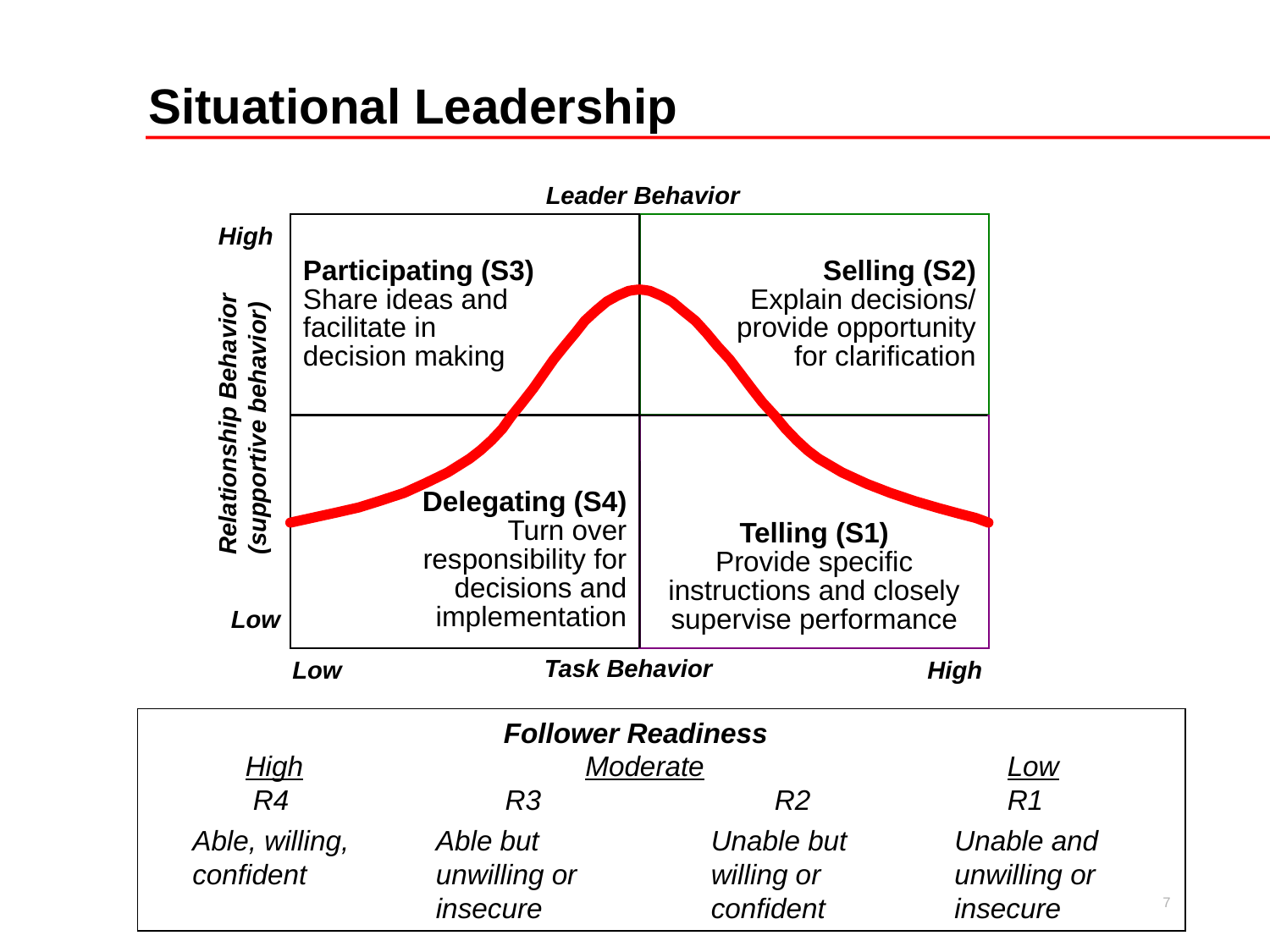

Situational Leadership
Leader Behavior
Participating (S3)
Share ideas and
facilitate in
decision making
Selling (S2)
Explain decisions/
 provide opportunity
for clarification

High

Relationship Behavior
(supportive behavior)
Delegating (S4)
Turn over
responsibility for
decisions and
implementation

Telling (S1)
Provide specific
instructions and closely
supervise performance

Low
Task Behavior
Low
High

                                 Follower Readiness
High		           Moderate	               		Low
 R4	                 R3	                   R2		R1
Able, willing,
confident
Able but unwilling or
insecure
Unable but willing or
confident
Unable and
unwilling or
insecure
7